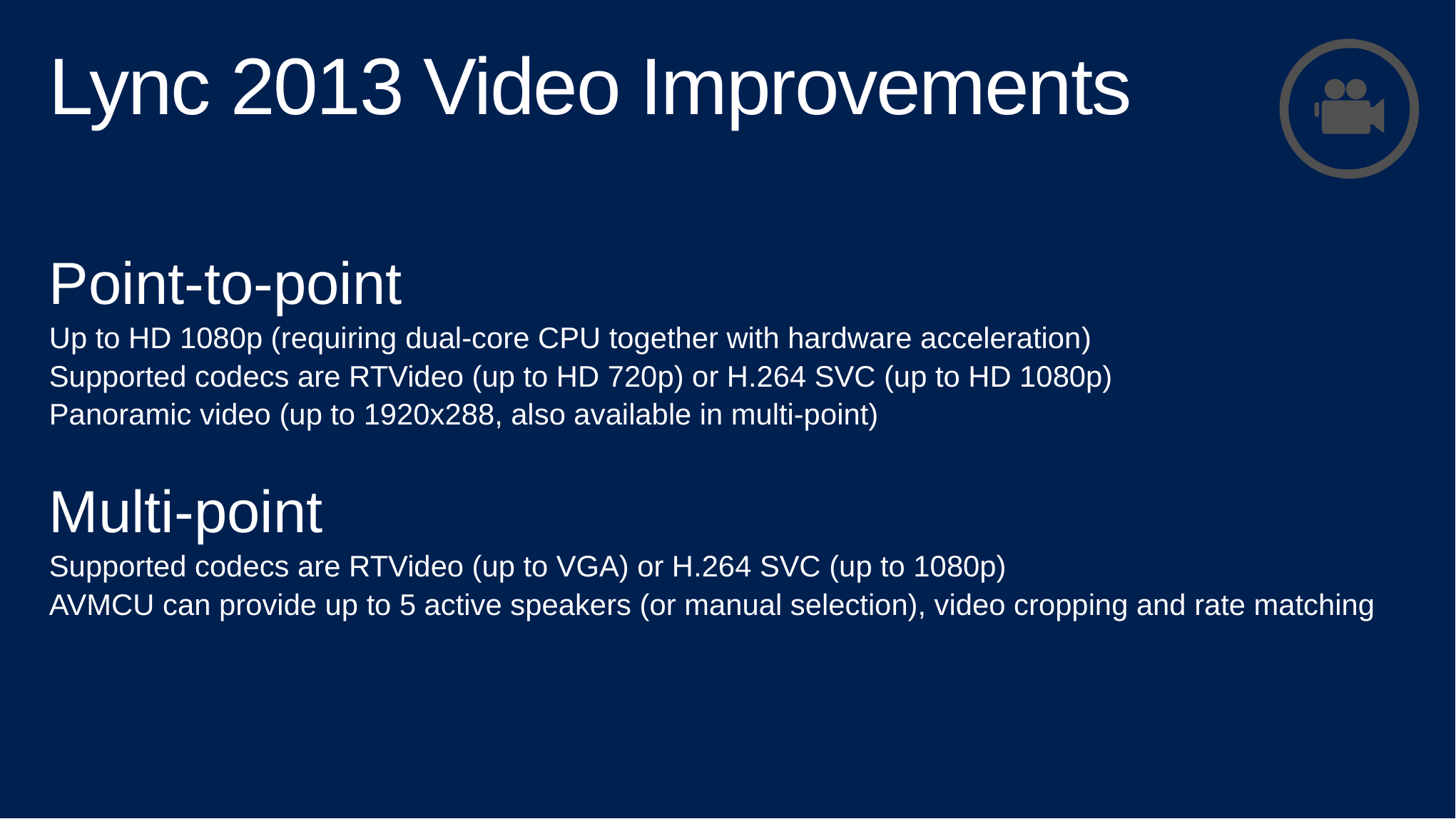

# Lync 2013 Video Improvements

Point-to-point
Up to HD 1080p (requiring dual-core CPU together with hardware acceleration)
Supported codecs are RTVideo (up to HD 720p) or H.264 SVC (up to HD 1080p)
Panoramic video (up to 1920x288, also available in multi-point)

Multi-point
Supported codecs are RTVideo (up to VGA) or H.264 SVC (up to 1080p)
AVMCU can provide up to 5 active speakers (or manual selection), video cropping and rate matching